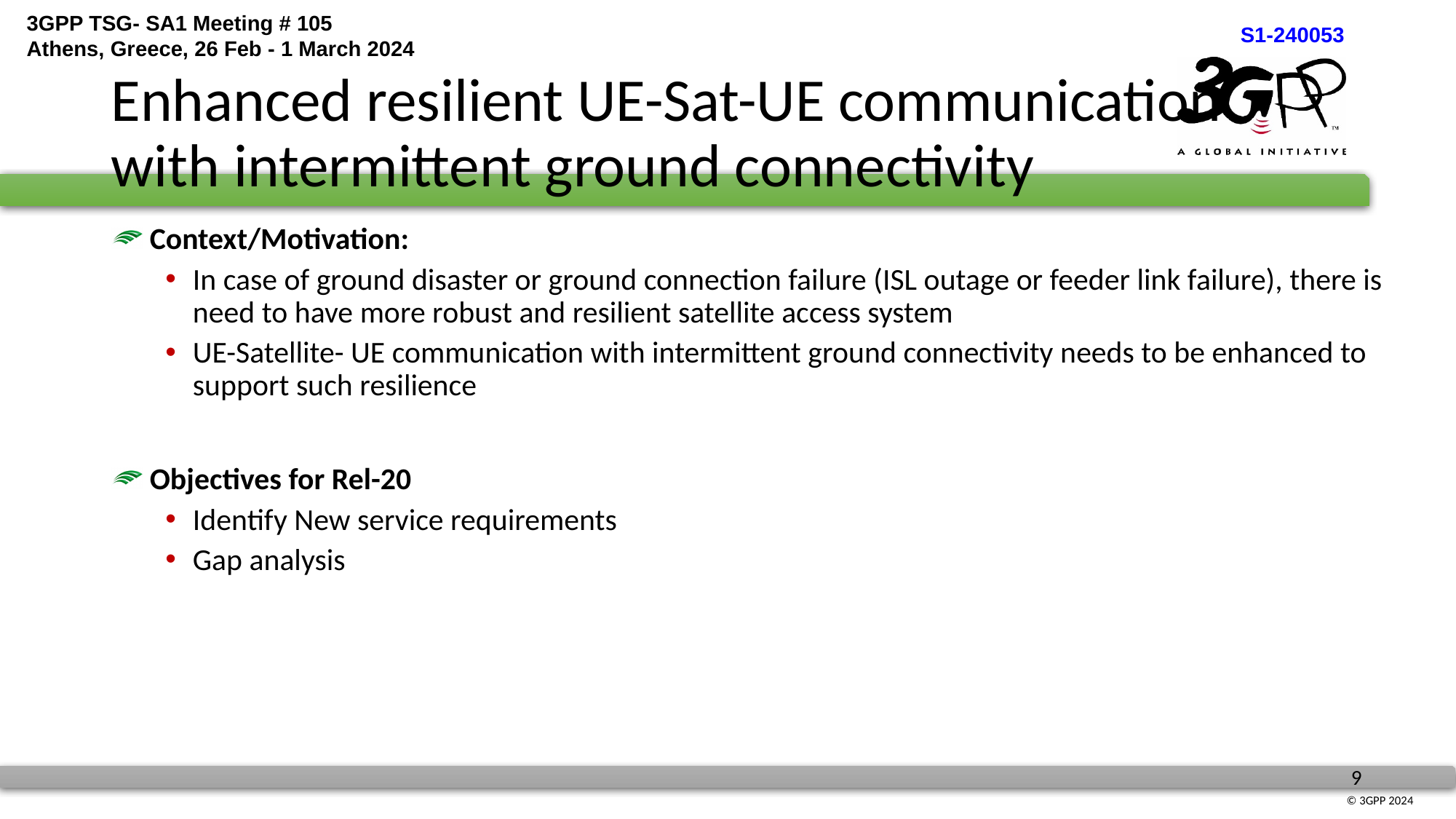

# Enhanced resilient UE-Sat-UE communication with intermittent ground connectivity
 Context/Motivation:
In case of ground disaster or ground connection failure (ISL outage or feeder link failure), there is need to have more robust and resilient satellite access system
UE-Satellite- UE communication with intermittent ground connectivity needs to be enhanced to support such resilience

 Objectives for Rel-20
Identify New service requirements
Gap analysis